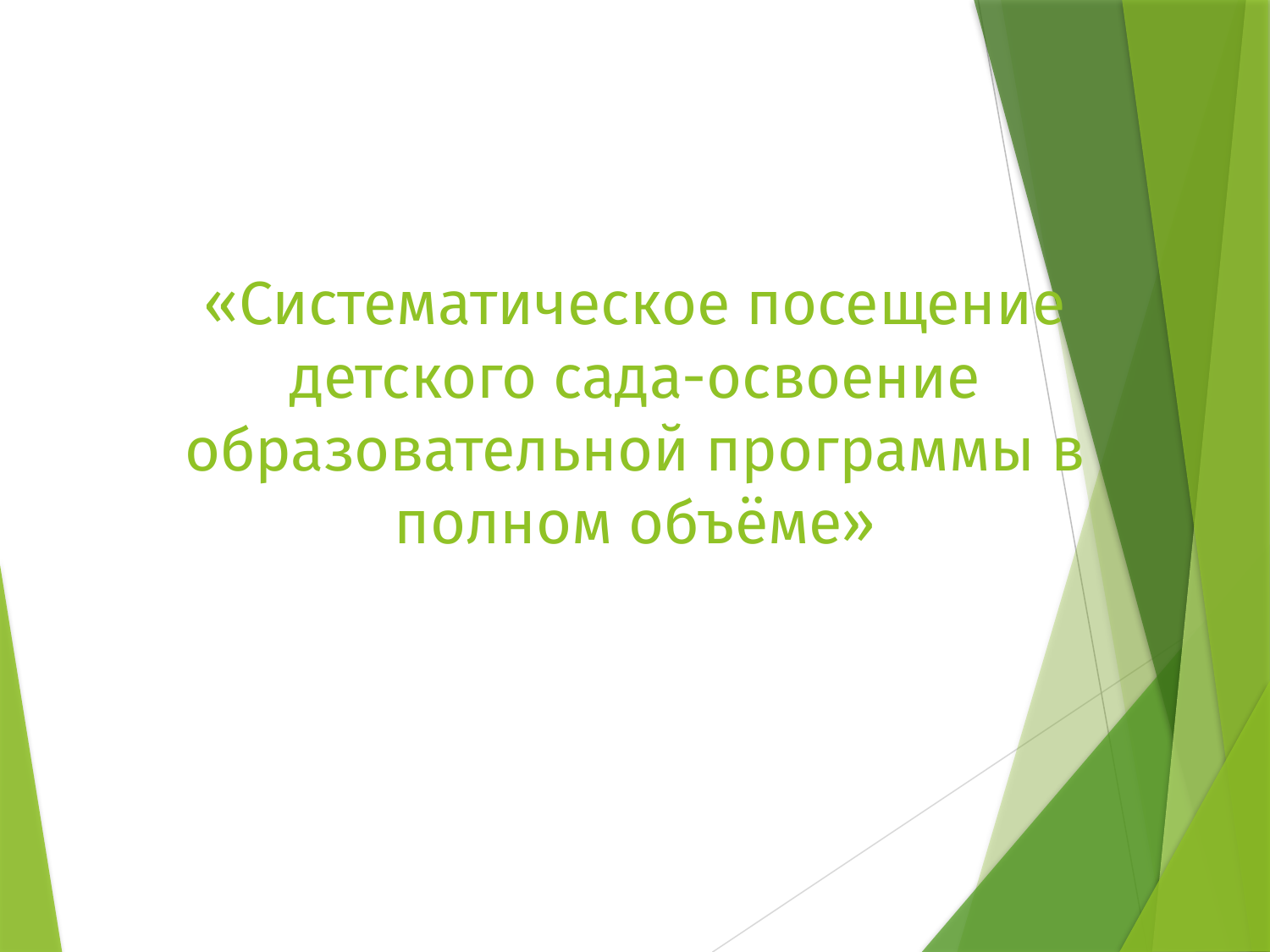

# «Систематическое посещение детского сада-освоение образовательной программы в полном объёме»